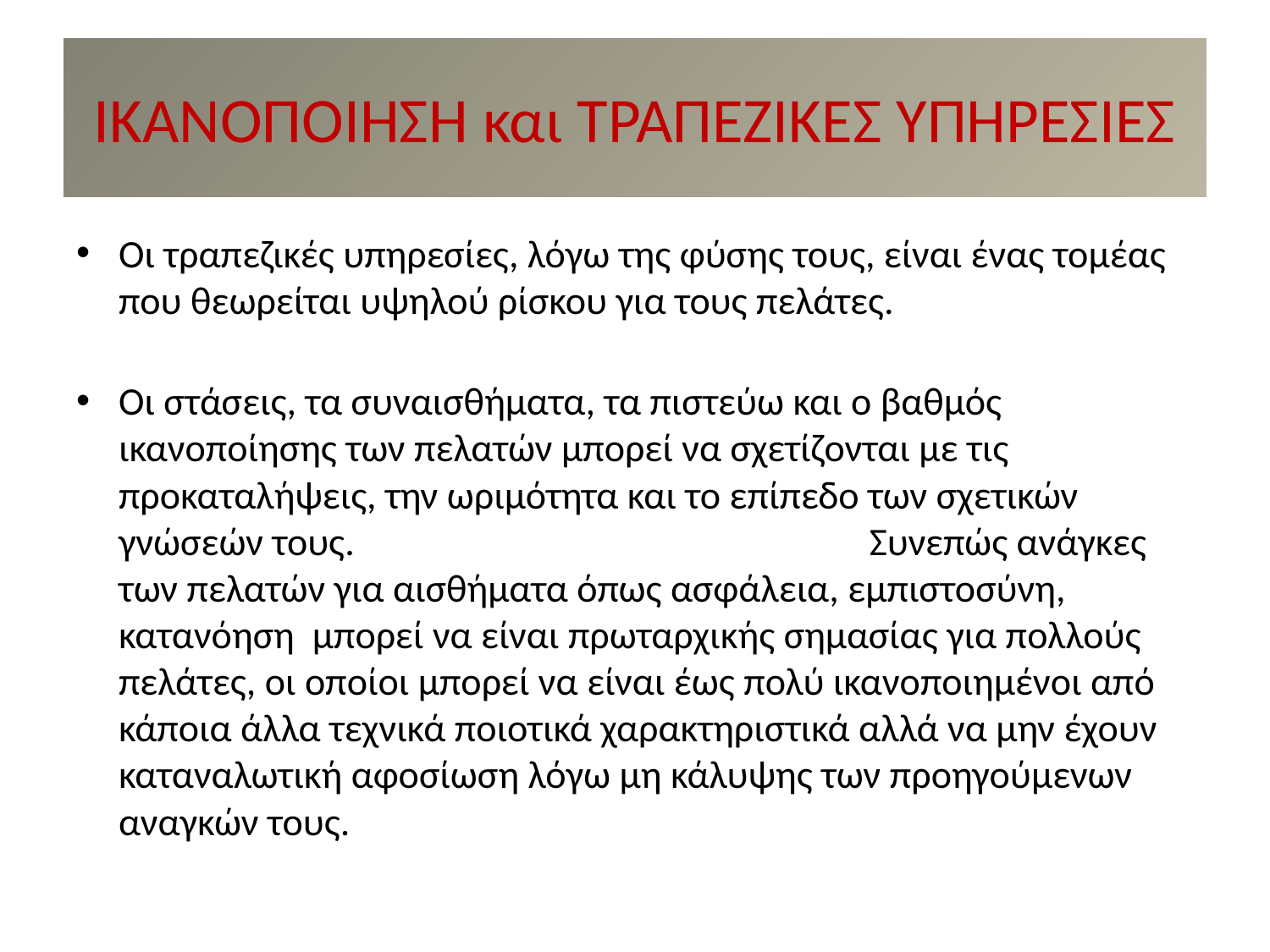

# ΙΚΑΝΟΠΟΙΗΣΗ και ΤΡΑΠΕΖΙΚΕΣ ΥΠΗΡΕΣΙΕΣ
Οι τραπεζικές υπηρεσίες, λόγω της φύσης τους, είναι ένας τομέας που θεωρείται υψηλού ρίσκου για τους πελάτες.
Οι στάσεις, τα συναισθήματα, τα πιστεύω και ο βαθμός  ικανοποίησης των πελατών μπορεί να σχετίζονται με τις προκαταλήψεις, την ωριμότητα και το επίπεδο των σχετικών γνώσεών τους.                                                          Συνεπώς ανάγκες των πελατών για αισθήματα όπως ασφάλεια, εμπιστοσύνη, κατανόηση  μπορεί να είναι πρωταρχικής σημασίας για πολλούς πελάτες, οι οποίοι μπορεί να είναι έως πολύ ικανοποιημένοι από κάποια άλλα τεχνικά ποιοτικά χαρακτηριστικά αλλά να μην έχουν καταναλωτική αφοσίωση λόγω μη κάλυψης των προηγούμενων αναγκών τους.